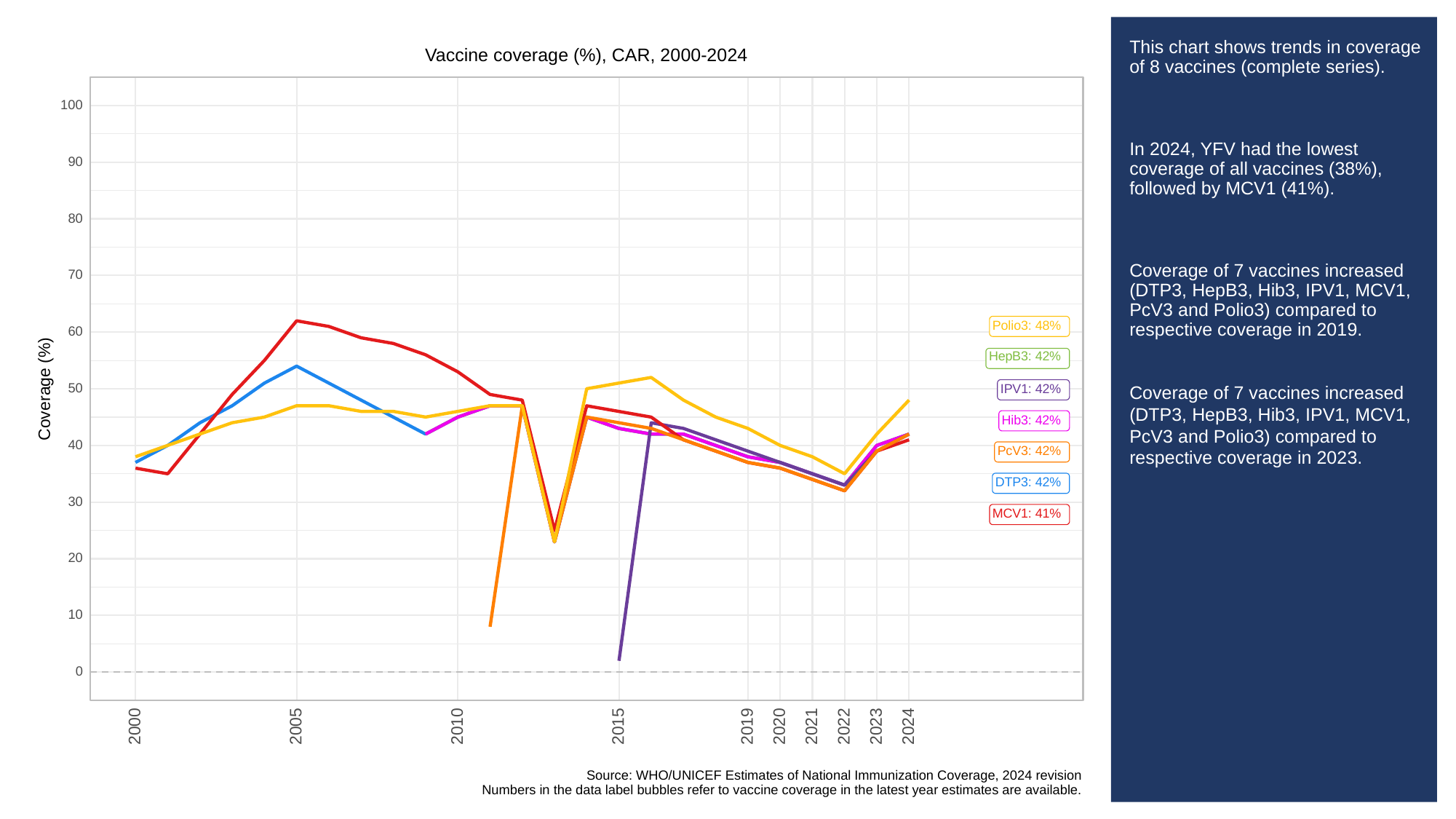

# This chart shows trends in coverage of 8 vaccines (complete series).

In 2024, YFV had the lowest coverage of all vaccines (38%), followed by MCV1 (41%).

Coverage of 7 vaccines increased (DTP3, HepB3, Hib3, IPV1, MCV1, PcV3 and Polio3) compared to respective coverage in 2019.

Coverage of 7 vaccines increased (DTP3, HepB3, Hib3, IPV1, MCV1, PcV3 and Polio3) compared to respective coverage in 2023.

Vaccine coverage (%), CAR, 2000-2024

100

90

80

70

Polio3: 48%
60

HepB3: 42%

Coverage (%)
50
IPV1: 42%

Hib3: 42%

40

PcV3: 42%

DTP3: 42%
30

MCV1: 41%

20

10

0

2023
2000
2005
2010
2015
2019
2020
2021
2022
2024
Source: WHO/UNICEF Estimates of National Immunization Coverage, 2024 revision
Numbers in the data label bubbles refer to vaccine coverage in the latest year estimates are available.